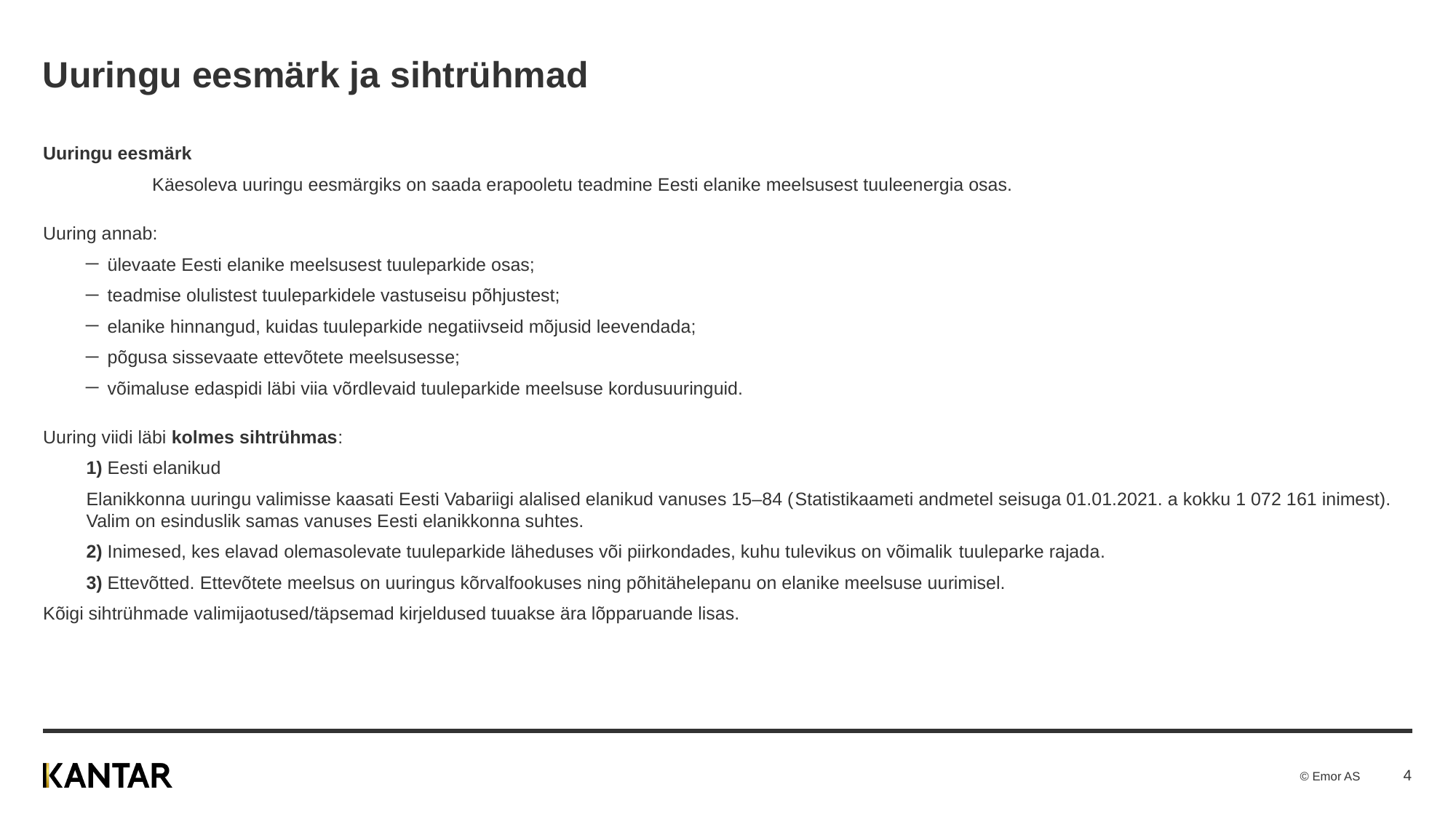

# Uuringu eesmärk ja sihtrühmad
Uuringu eesmärk
	Käesoleva uuringu eesmärgiks on saada erapooletu teadmine Eesti elanike meelsusest tuuleenergia osas.
Uuring annab:
ülevaate Eesti elanike meelsusest tuuleparkide osas;
teadmise olulistest tuuleparkidele vastuseisu põhjustest;
elanike hinnangud, kuidas tuuleparkide negatiivseid mõjusid leevendada;
põgusa sissevaate ettevõtete meelsusesse;
võimaluse edaspidi läbi viia võrdlevaid tuuleparkide meelsuse kordusuuringuid.
Uuring viidi läbi kolmes sihtrühmas:
1) Eesti elanikud
Elanikkonna uuringu valimisse kaasati Eesti Vabariigi alalised elanikud vanuses 15–84 (Statistikaameti andmetel seisuga 01.01.2021. a kokku 1 072 161 inimest). Valim on esinduslik samas vanuses Eesti elanikkonna suhtes.
2) Inimesed, kes elavad olemasolevate tuuleparkide läheduses või piirkondades, kuhu tulevikus on võimalik tuuleparke rajada.
3) Ettevõtted. Ettevõtete meelsus on uuringus kõrvalfookuses ning põhitähelepanu on elanike meelsuse uurimisel.
Kõigi sihtrühmade valimijaotused/täpsemad kirjeldused tuuakse ära lõpparuande lisas.
4